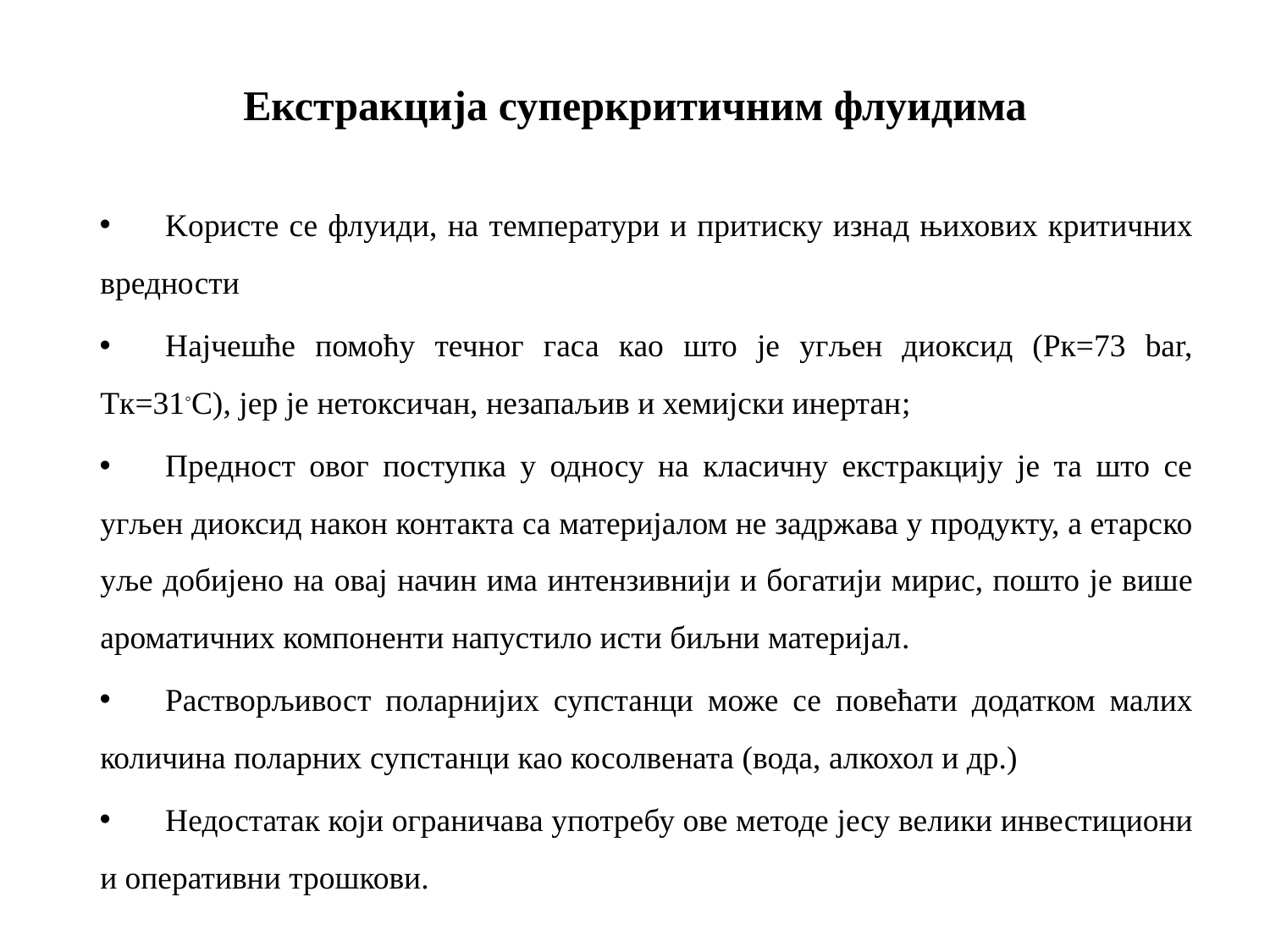

# Екстракција суперкритичним флуидима
Kористе се флуиди, на температури и притиску изнад њихових критичних вредности
Најчешће помоћу течног гаса као што је угљен диоксид (Рк=73 bar, Tк=31◦С), јер је нетоксичан, незапаљив и хемијски инертан;
Предност овог поступка у односу на класичну екстракцију је та што се угљен диоксид након контакта са материјалом не задржава у продукту, а етарско уље добијено на овај начин има интензивнији и богатији мирис, пошто је више ароматичних компоненти напустило исти биљни материјал.
Растворљивост поларнијих супстанци може се повећати додатком малих количина поларних супстанци као косолвената (вода, алкохол и др.)
Недостатак који ограничава употребу ове методе јесу велики инвестициони и оперативни трошкови.